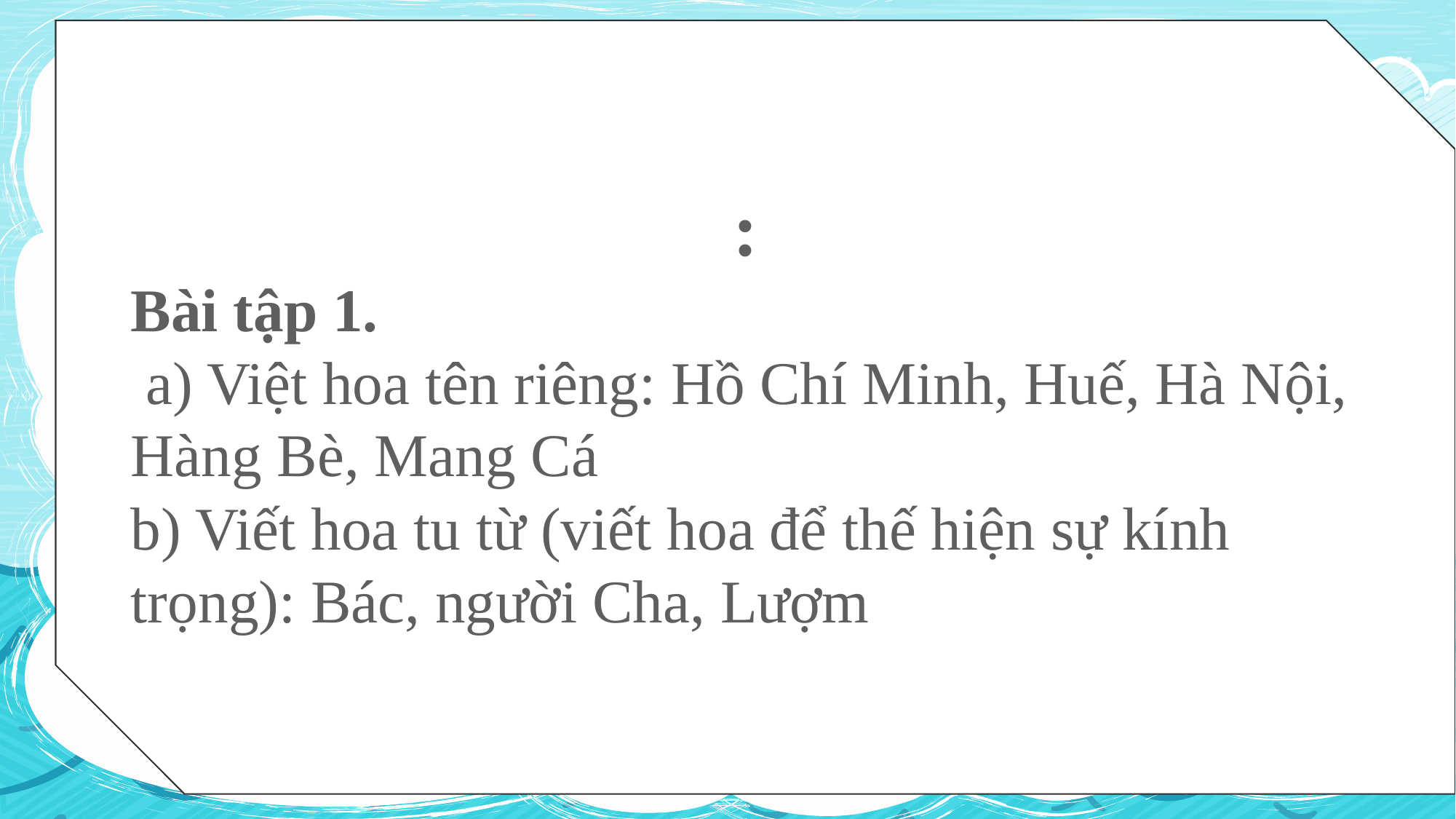

:
Bài tập 1.
 a) Việt hoa tên riêng: Hồ Chí Minh, Huế, Hà Nội, Hàng Bè, Mang Cá
b) Viết hoa tu từ (viết hoa để thế hiện sự kính trọng): Bác, người Cha, Lượm
9